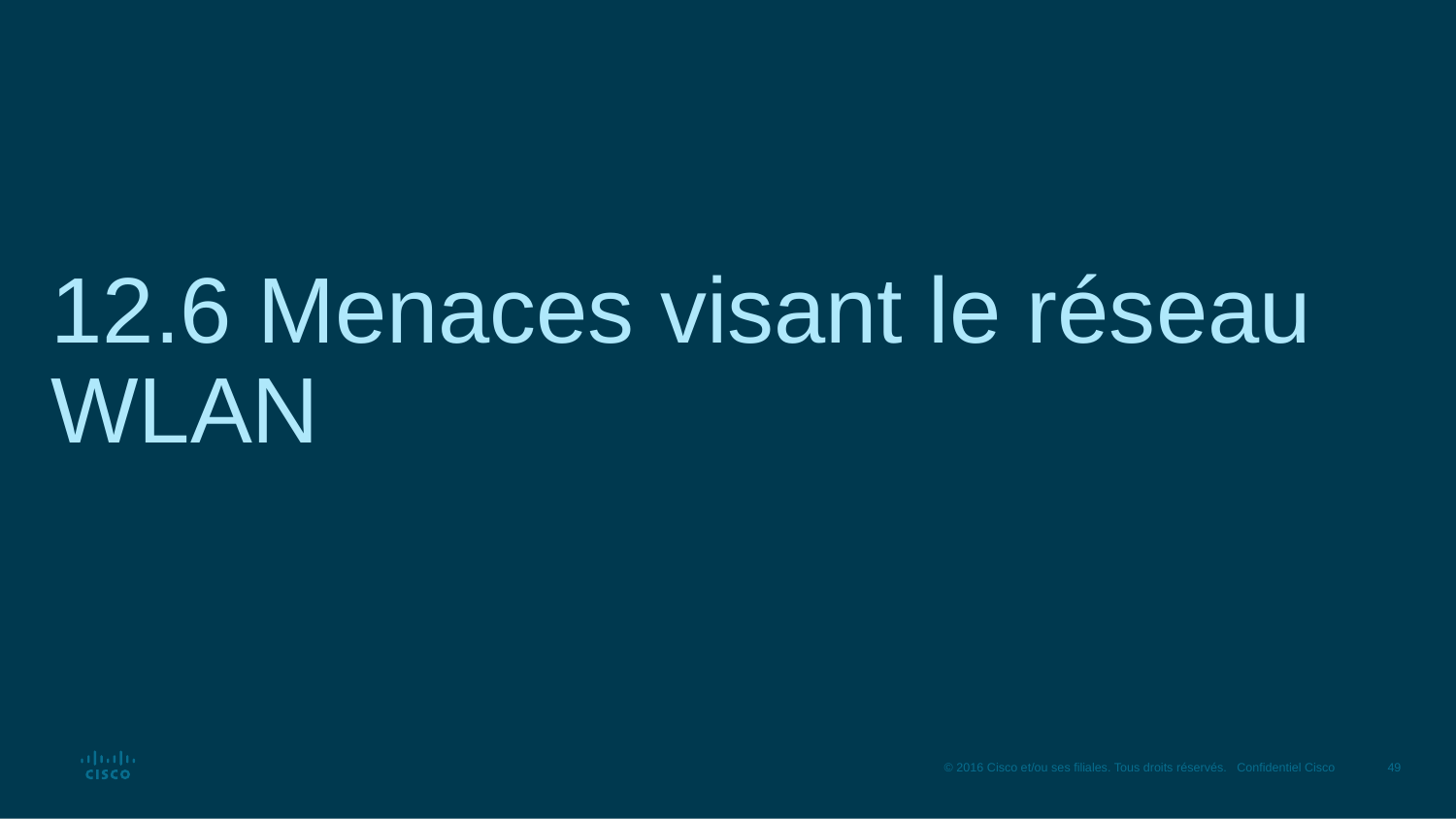

# 12.6 Menaces visant le réseau WLAN